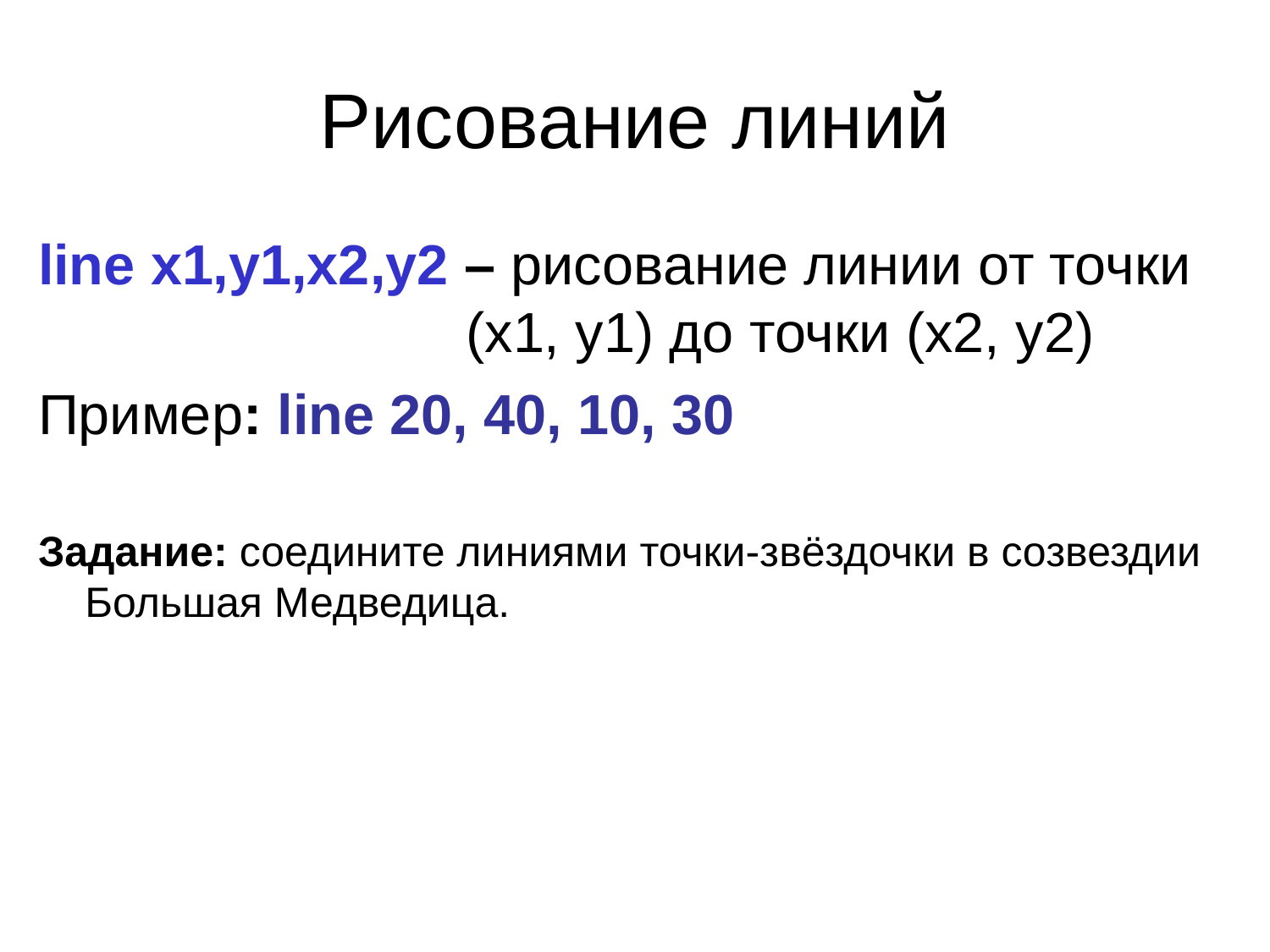

# Рисование линий
line x1,y1,x2,y2 – рисование линии от точки 				(x1, y1) до точки (x2, y2)
Пример: line 20, 40, 10, 30

Задание: соедините линиями точки-звёздочки в созвездии Большая Медведица.